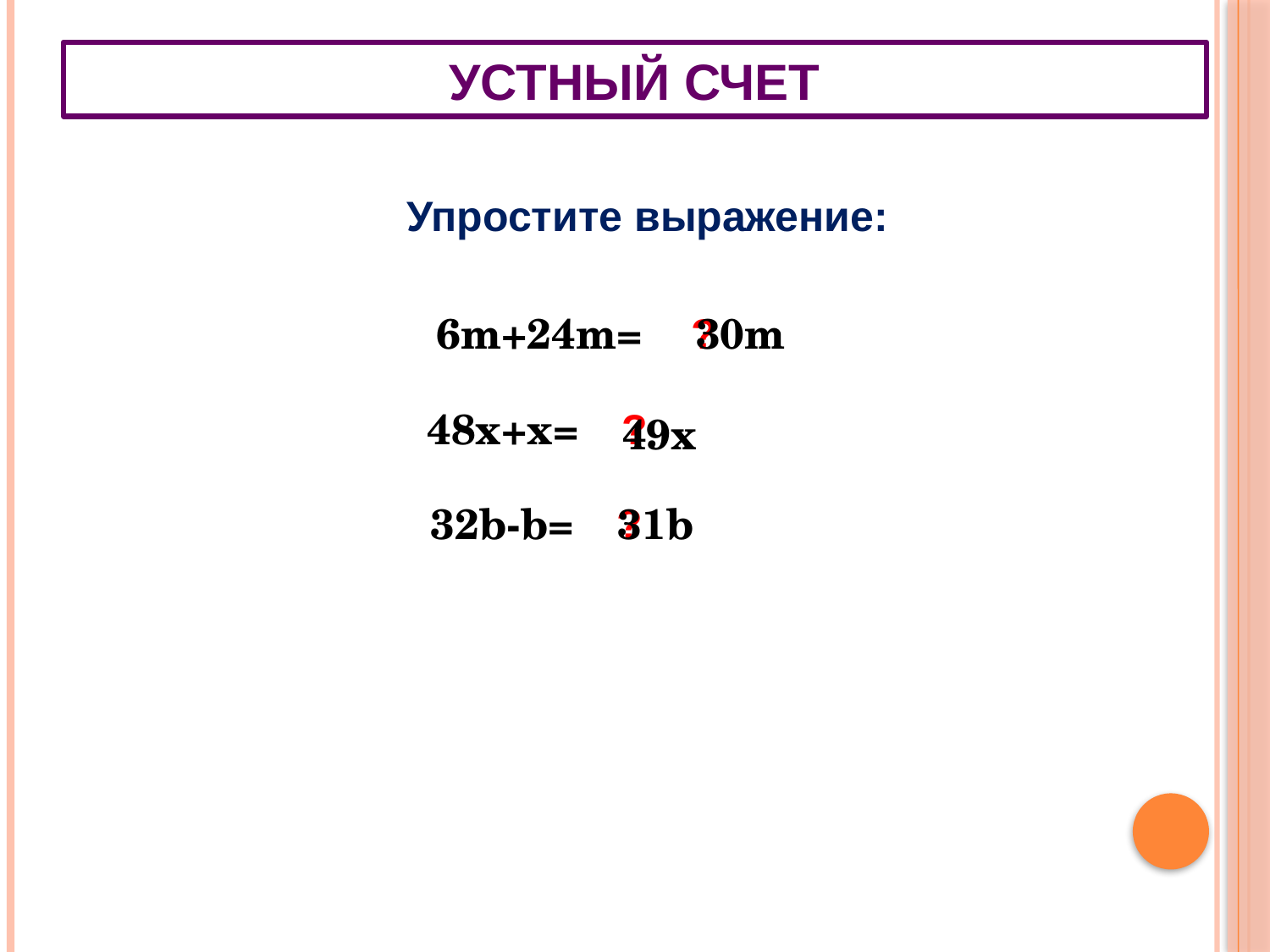

# Устный счет
Упростите выражение:
6m+24m=
30m
?
48x+x=
?
49x
32b-b=
31b
?